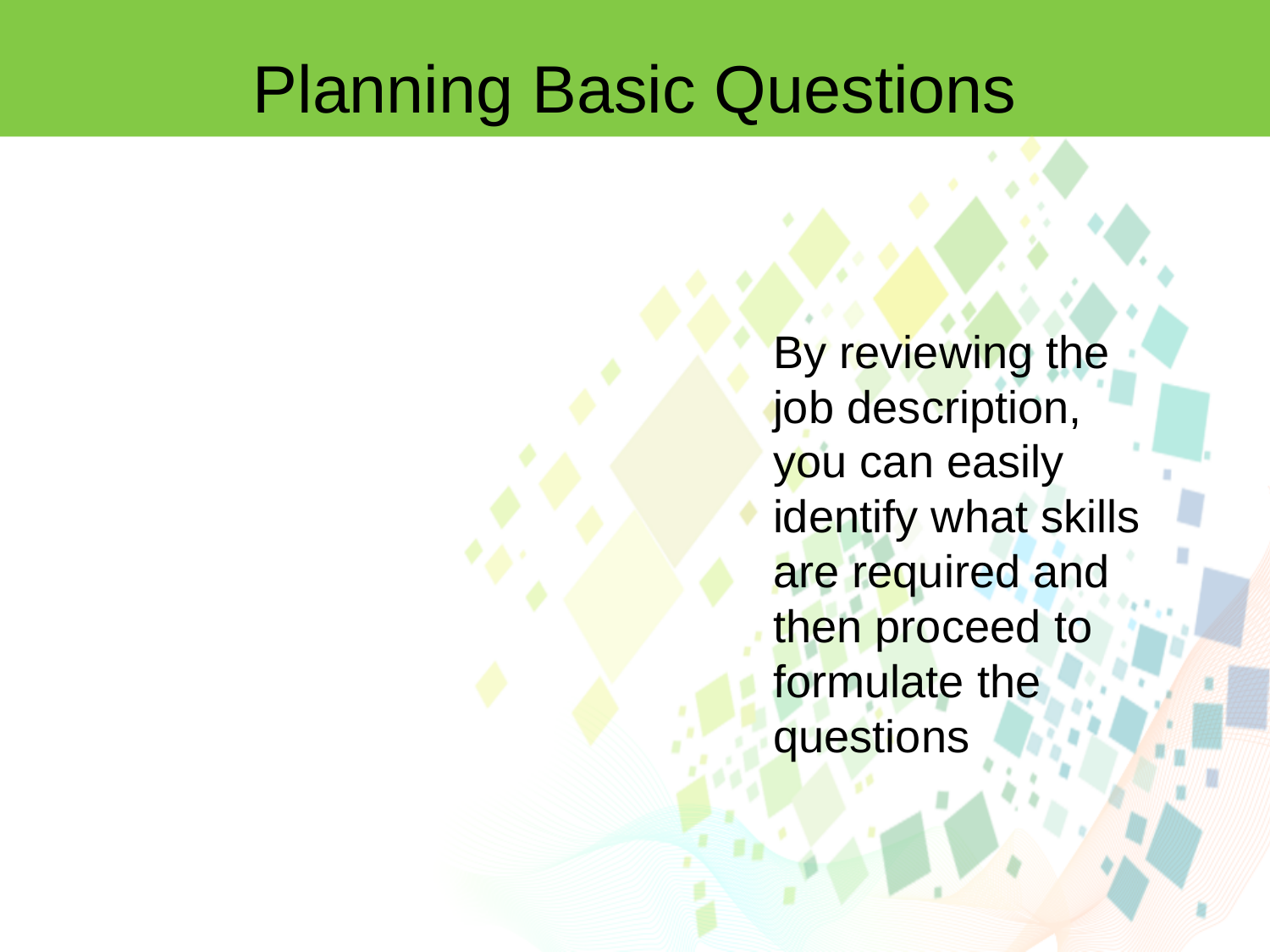

Planning Basic Questions
By reviewing the job description, you can easily identify what skills are required and then proceed to formulate the questions